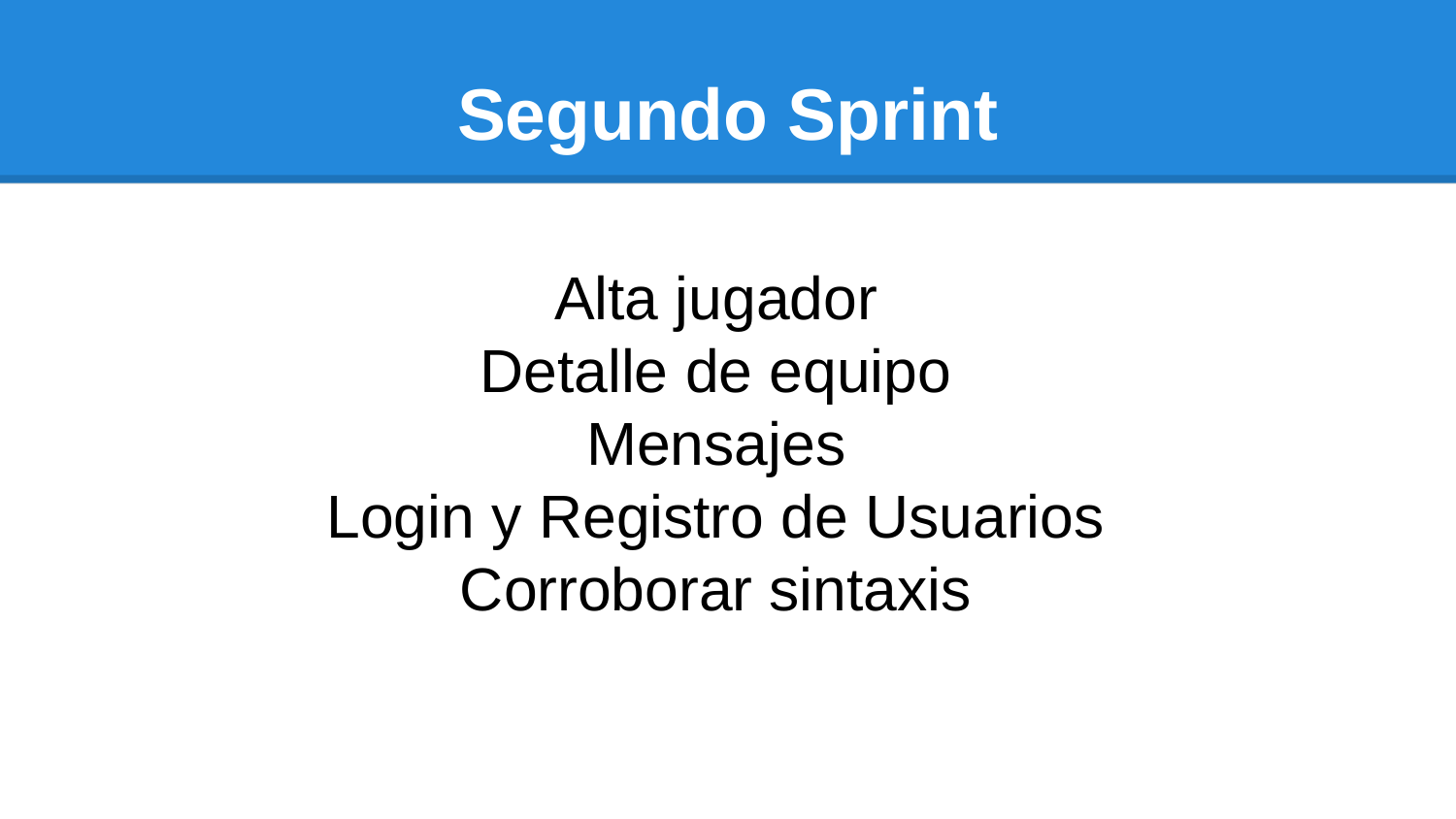

# Segundo Sprint
Alta jugador
Detalle de equipo
Mensajes
Login y Registro de Usuarios
Corroborar sintaxis